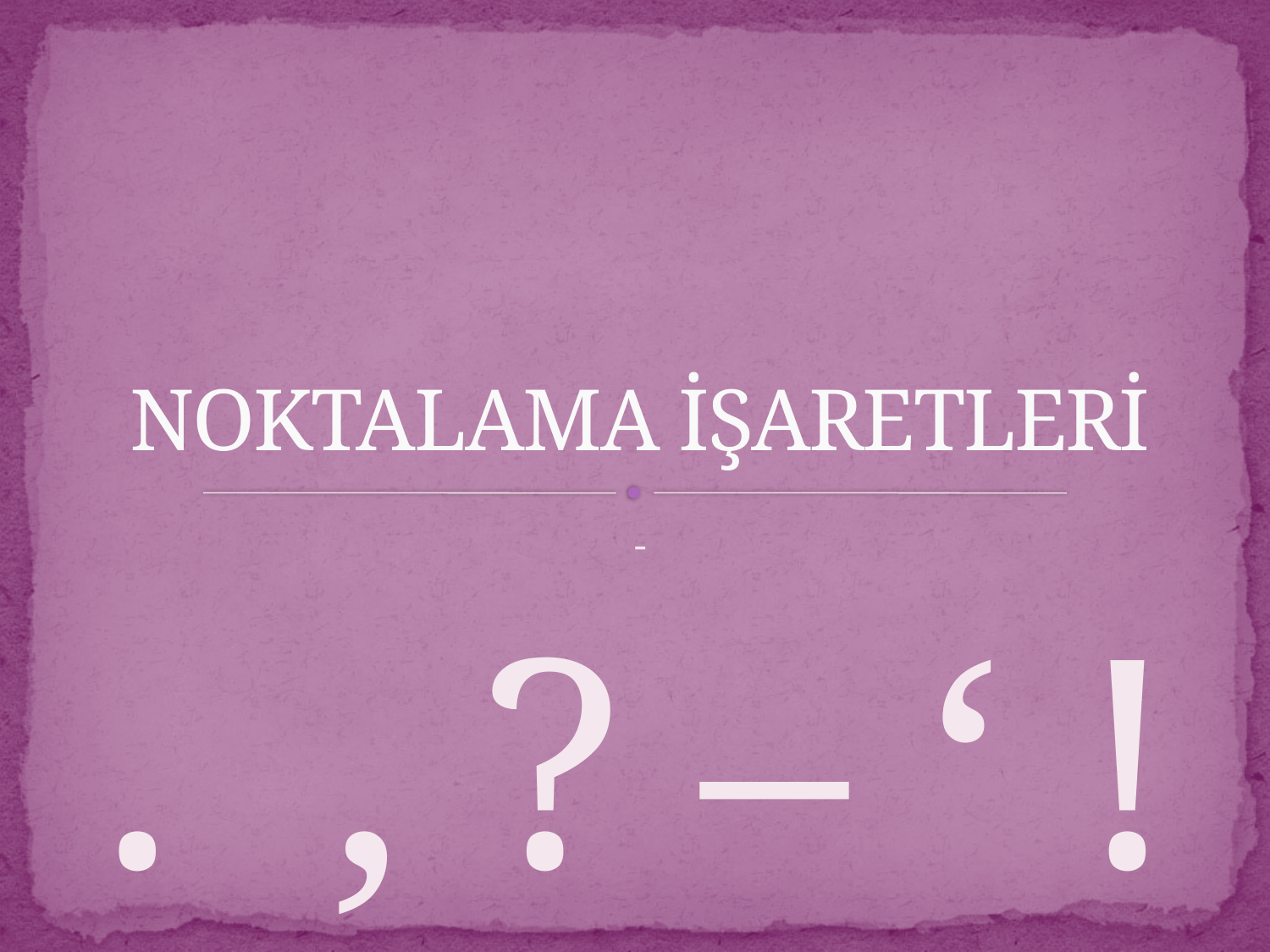

# NOKTALAMA İŞARETLERİ
-
.  , ? – ‘ !